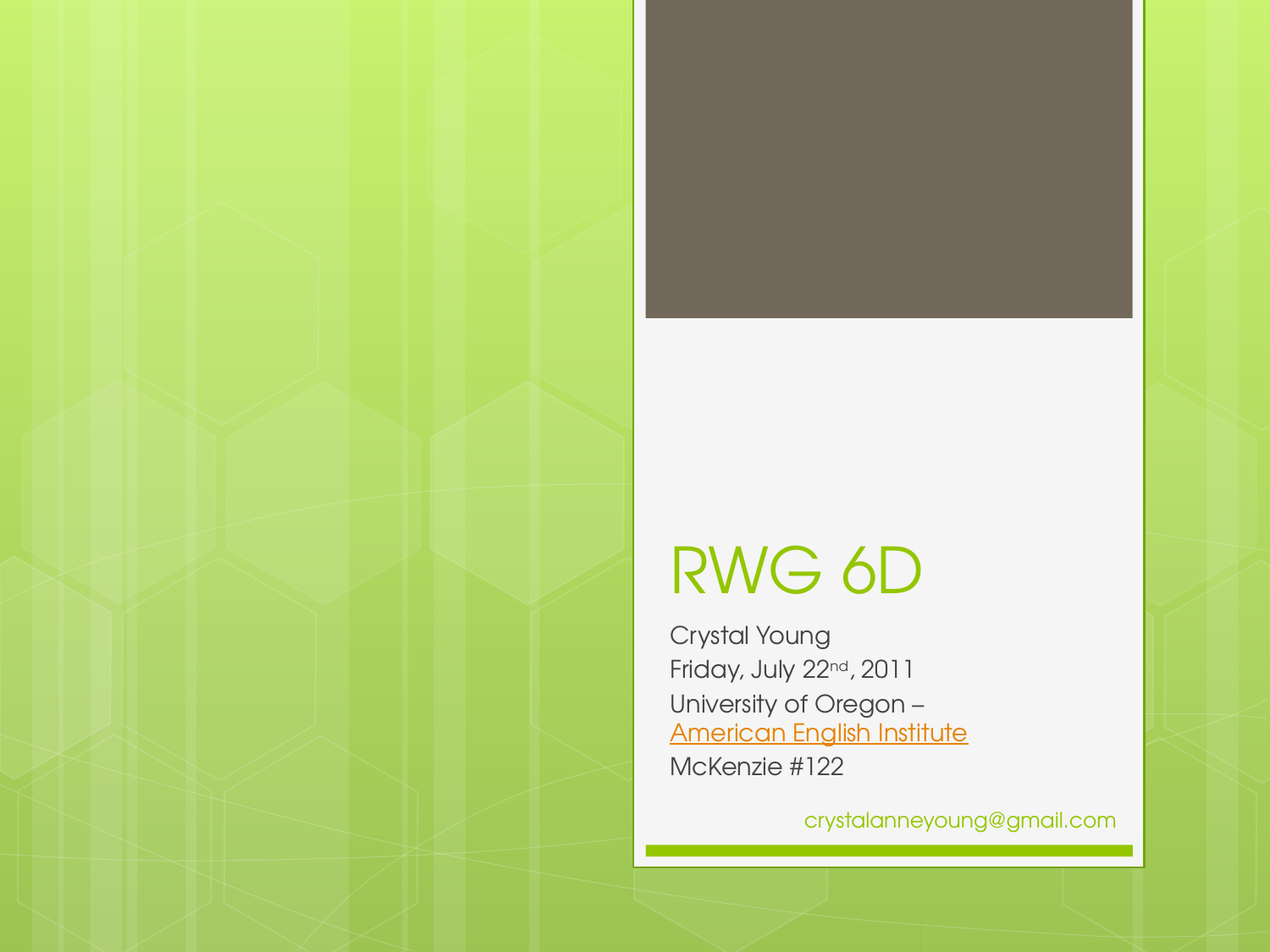

# RWG 6D
Crystal Young
Friday, July 22nd, 2011
University of Oregon – American English Institute
McKenzie #122

crystalanneyoung@gmail.com